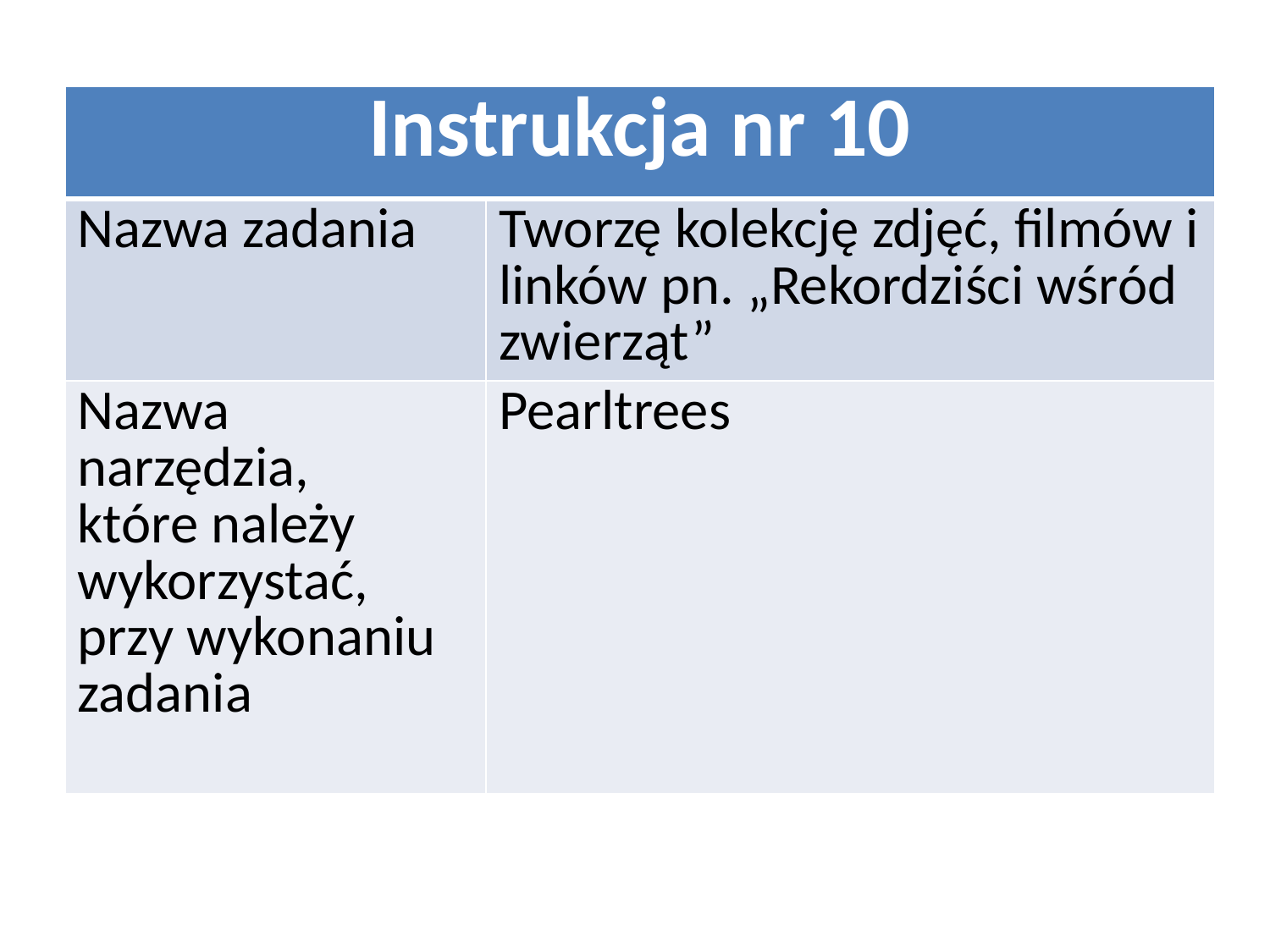

| Instrukcja nr 10 |  |
| --- | --- |
| Nazwa zadania | Tworzę kolekcję zdjęć, filmów i linków pn. „Rekordziści wśród zwierząt” |
| Nazwa narzędzia, które należy wykorzystać, przy wykonaniu zadania | Pearltrees |